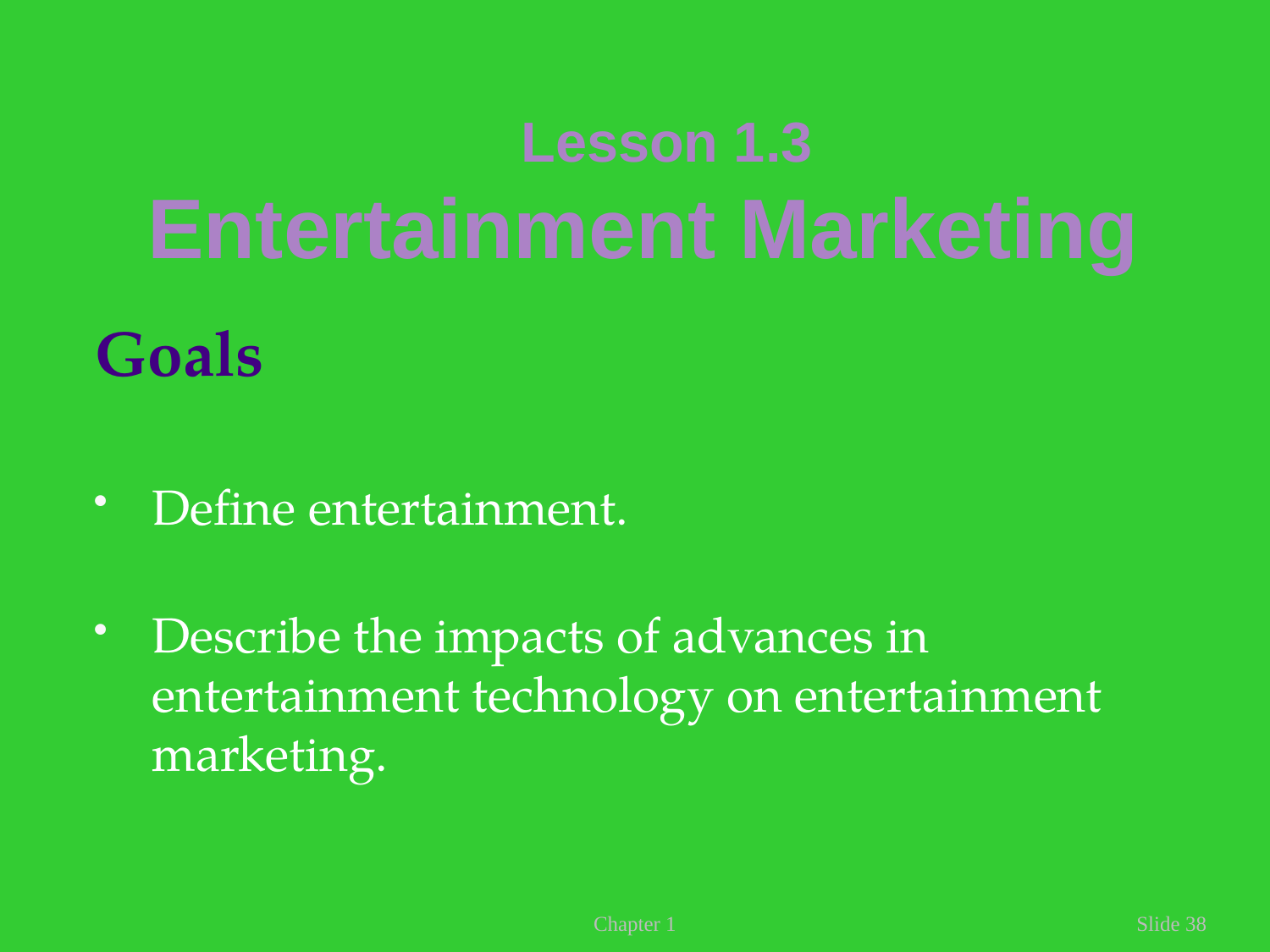

# Lesson 1.3 Entertainment Marketing
Goals
Define entertainment.
Describe the impacts of advances in entertainment technology on entertainment marketing.
Chapter 1
Slide 38